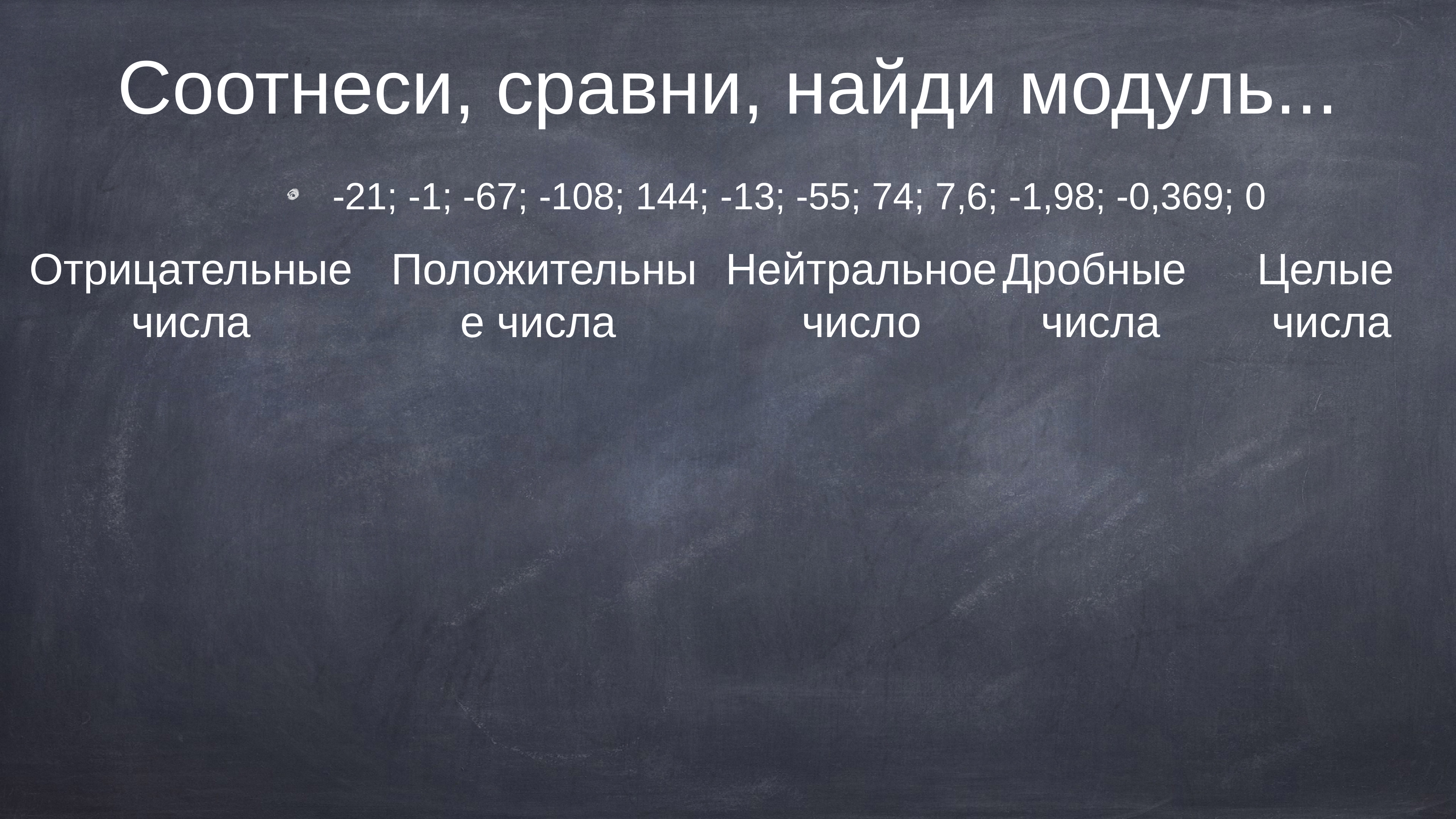

# Соотнеси, сравни, найди модуль...
-21; -1; -67; -108; 144; -13; -55; 74; 7,6; -1,98; -0,369; 0
Отрицательные числа
Положительные числа
Нейтральное
 число
Дробные
 числа
Целые
числа